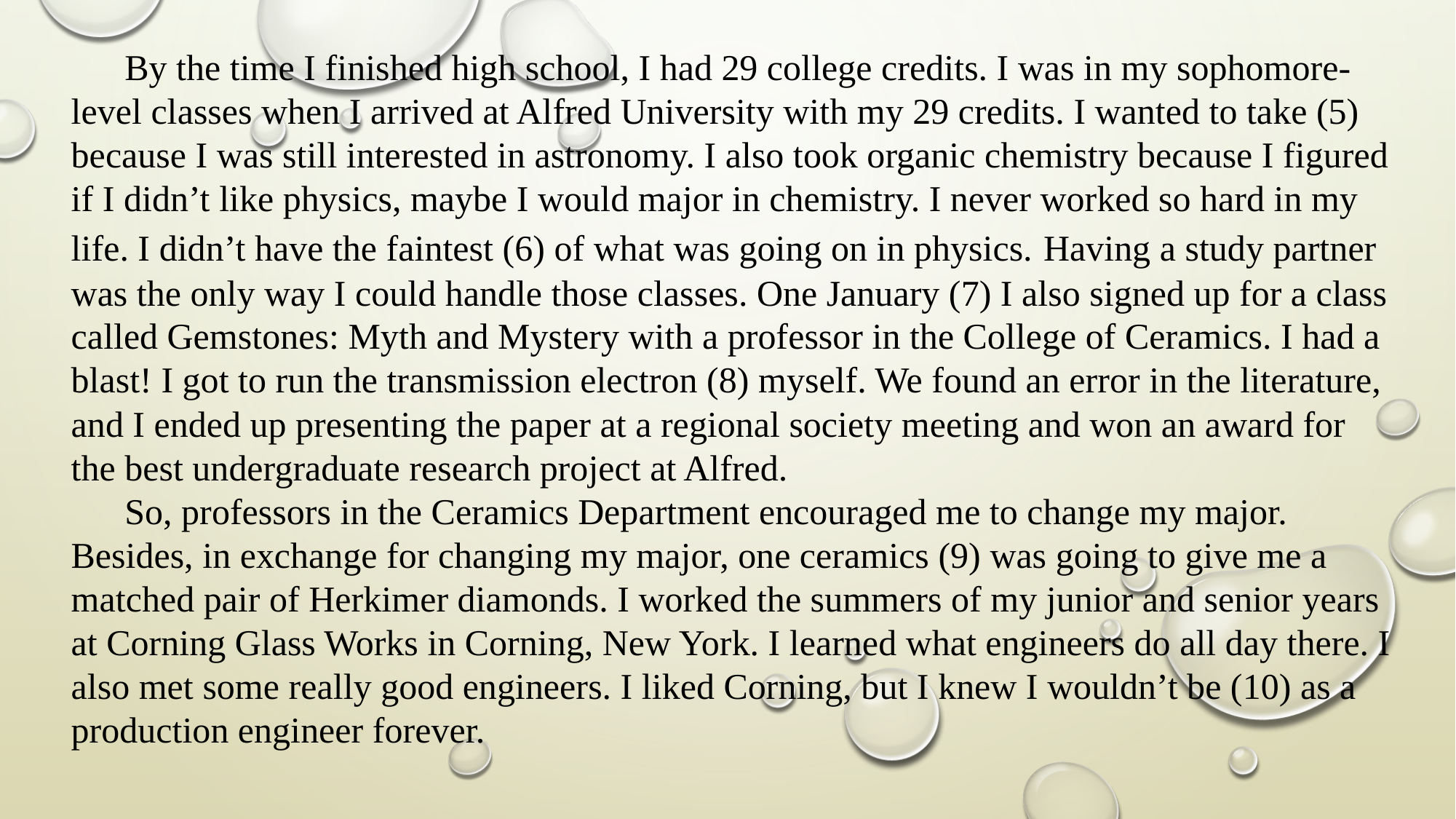

By the time I finished high school, I had 29 college credits. I was in my sophomore- level classes when I arrived at Alfred University with my 29 credits. I wanted to take (5) because I was still interested in astronomy. I also took organic chemistry because I figured if I didn’t like physics, maybe I would major in chemistry. I never worked so hard in my life. I didn’t have the faintest (6) of what was going on in physics. Having a study partner was the only way I could handle those classes. One January (7) I also signed up for a class called Gemstones: Myth and Mystery with a professor in the College of Ceramics. I had a blast! I got to run the transmission electron (8) myself. We found an error in the literature, and I ended up presenting the paper at a regional society meeting and won an award for the best undergraduate research project at Alfred.
So, professors in the Ceramics Department encouraged me to change my major. Besides, in exchange for changing my major, one ceramics (9) was going to give me a matched pair of Herkimer diamonds. I worked the summers of my junior and senior years at Corning Glass Works in Corning, New York. I learned what engineers do all day there. I also met some really good engineers. I liked Corning, but I knew I wouldn’t be (10) as a production engineer forever.